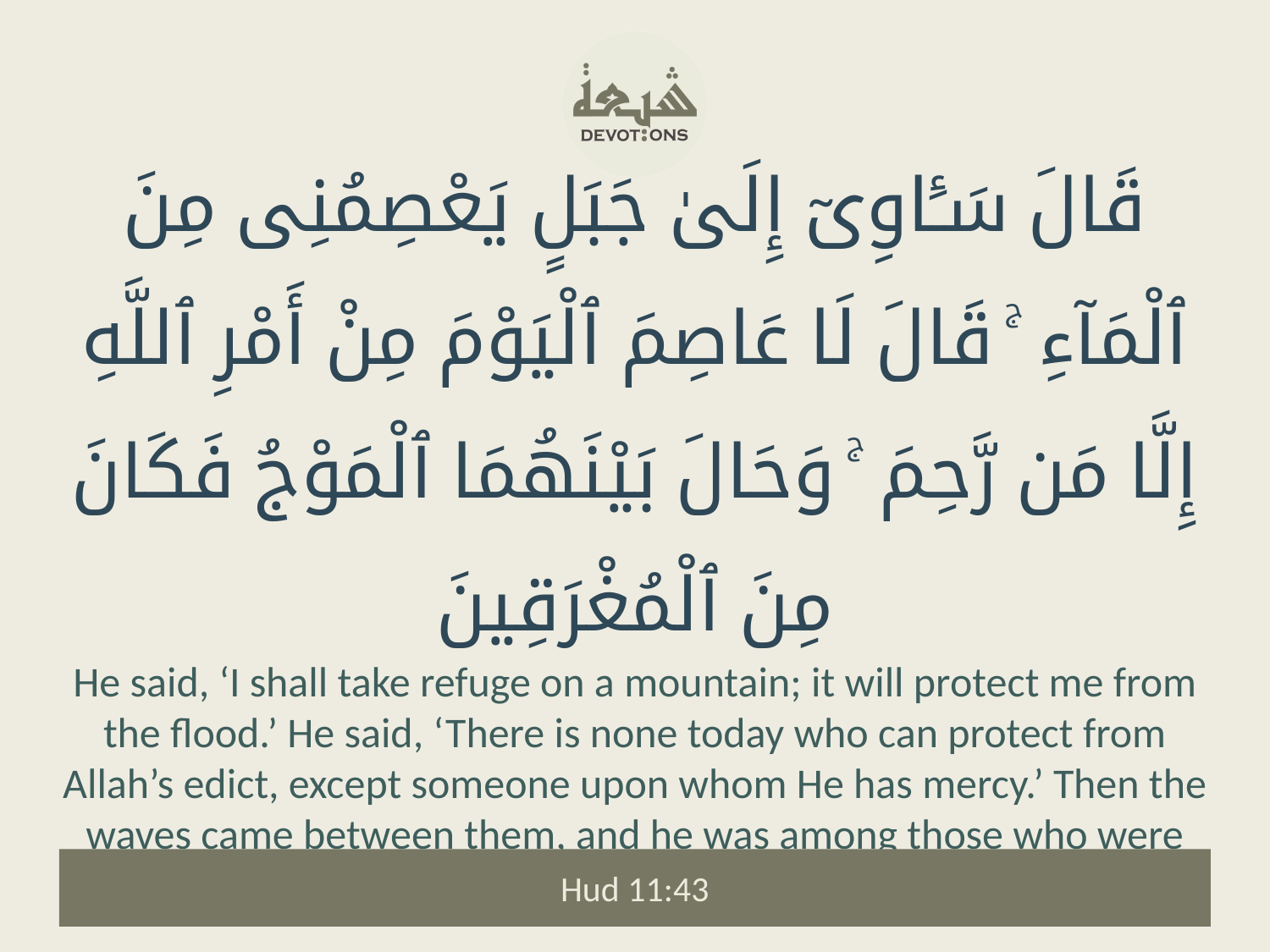

قَالَ سَـَٔاوِىٓ إِلَىٰ جَبَلٍ يَعْصِمُنِى مِنَ ٱلْمَآءِ ۚ قَالَ لَا عَاصِمَ ٱلْيَوْمَ مِنْ أَمْرِ ٱللَّهِ إِلَّا مَن رَّحِمَ ۚ وَحَالَ بَيْنَهُمَا ٱلْمَوْجُ فَكَانَ مِنَ ٱلْمُغْرَقِينَ
He said, ‘I shall take refuge on a mountain; it will protect me from the flood.’ He said, ‘There is none today who can protect from Allah’s edict, except someone upon whom He has mercy.’ Then the waves came between them, and he was among those who were drowned.
Hud 11:43